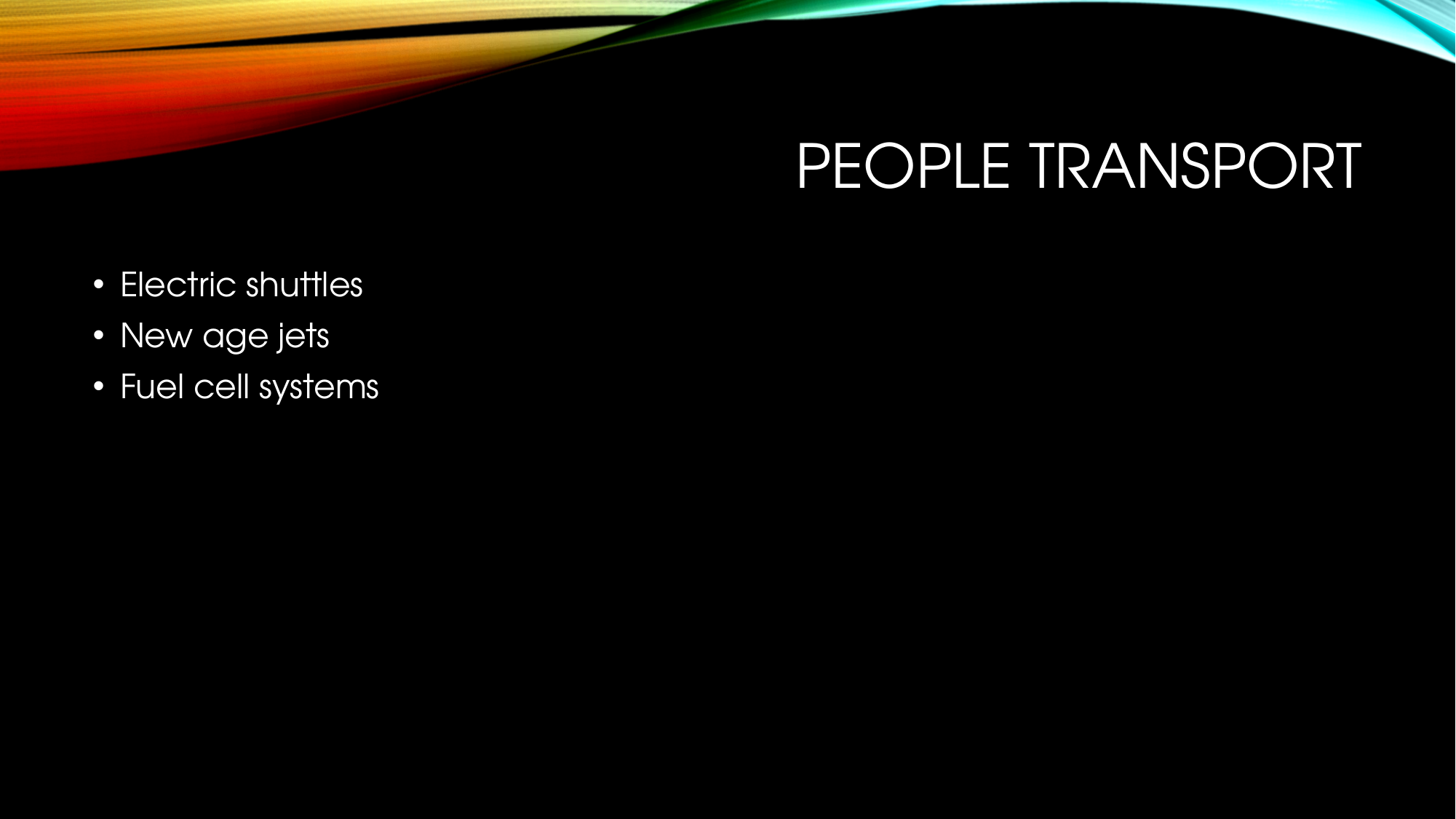

# People Transport
Electric shuttles
New age jets
Fuel cell systems